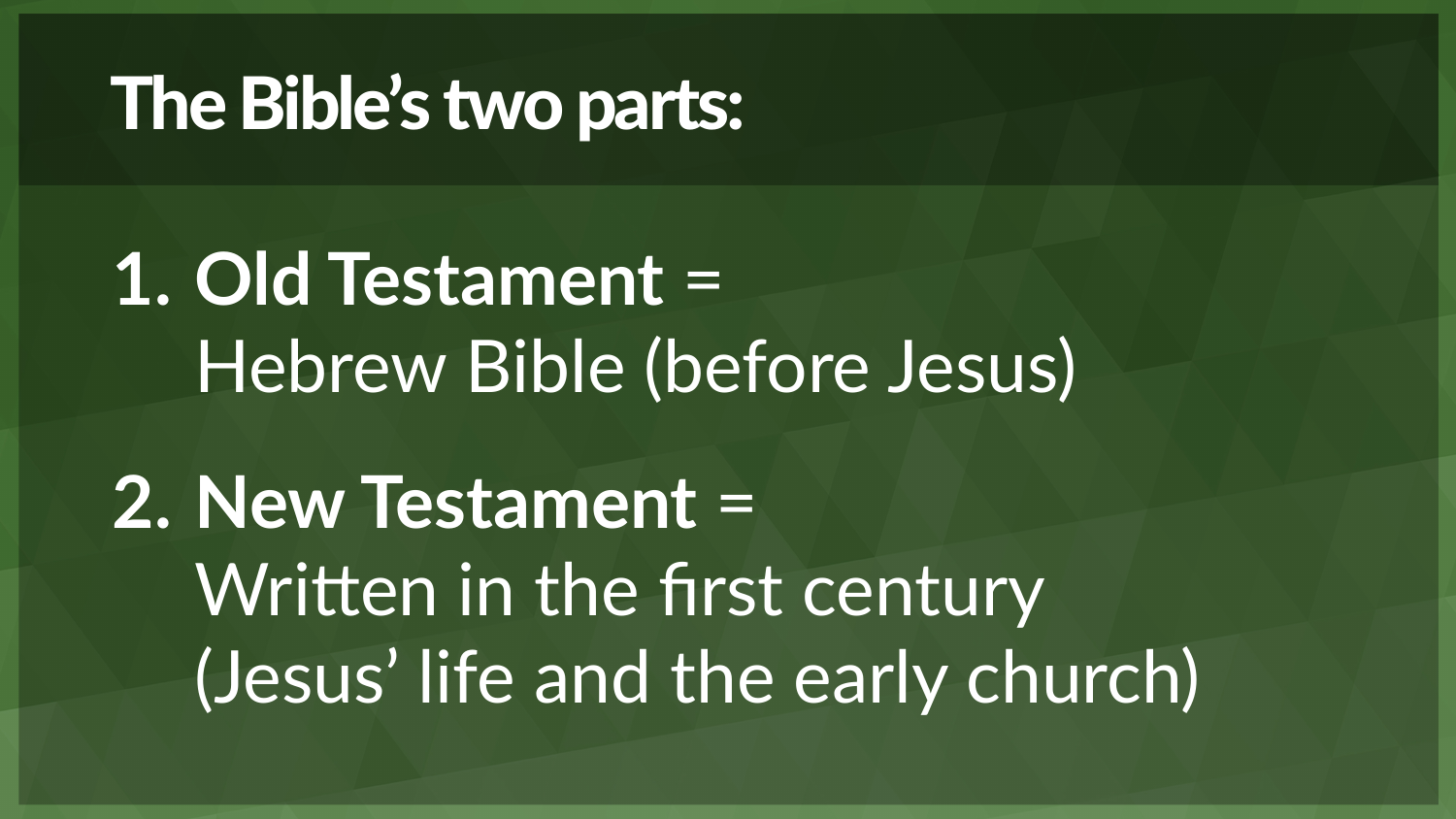

# The Bible’s two parts:
Old Testament =
Hebrew Bible (before Jesus)
New Testament =
Written in the first century
(Jesus’ life and the early church)